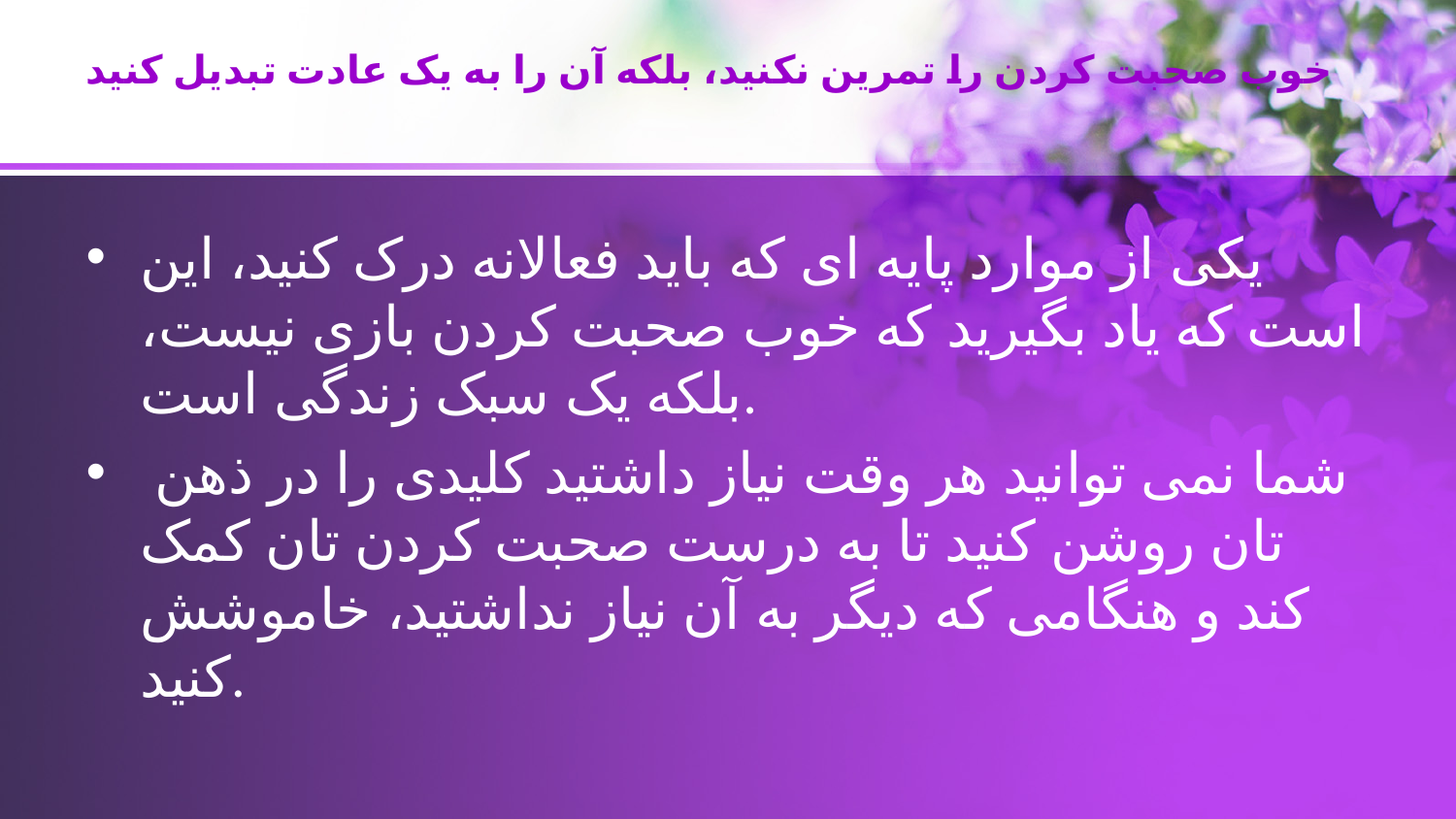

# خوب صحبت کردن را تمرین نکنید، بلکه آن را به یک عادت تبدیل کنید
یکی از موارد پایه ای که باید فعالانه درک کنید، این است که یاد بگیرید که خوب صحبت کردن بازی نیست، بلکه یک سبک زندگی است.
 شما نمی توانید هر وقت نیاز داشتید کلیدی را در ذهن تان روشن کنید تا به درست صحبت کردن تان کمک کند و هنگامی که دیگر به آن نیاز نداشتید، خاموشش کنید.